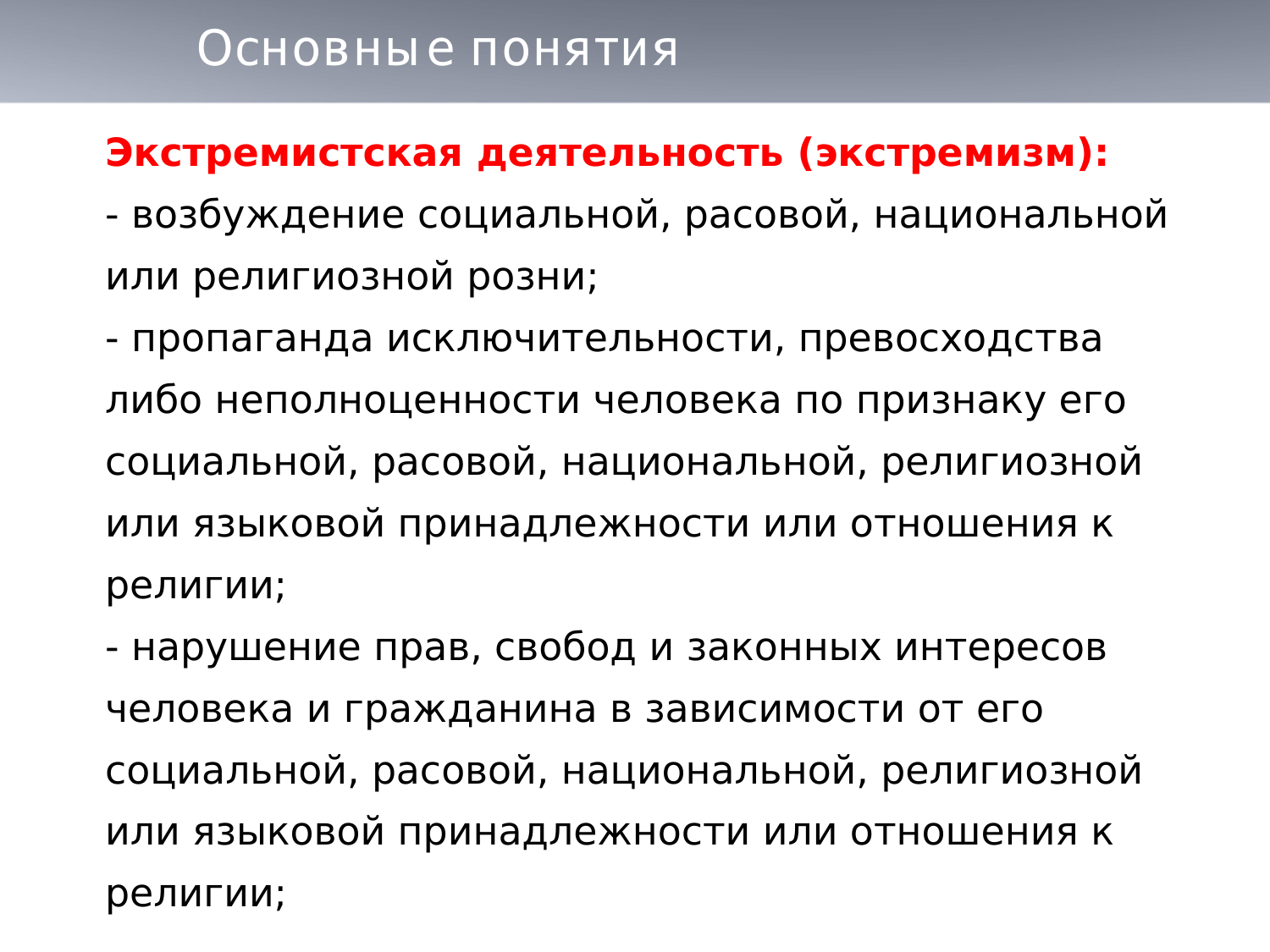

# Основные понятия
Экстремистская деятельность (экстремизм):
- возбуждение социальной, расовой, национальной или религиозной розни;
- пропаганда исключительности, превосходства либо неполноценности человека по признаку его социальной, расовой, национальной, религиозной или языковой принадлежности или отношения к религии;
- нарушение прав, свобод и законных интересов человека и гражданина в зависимости от его социальной, расовой, национальной, религиозной или языковой принадлежности или отношения к религии;